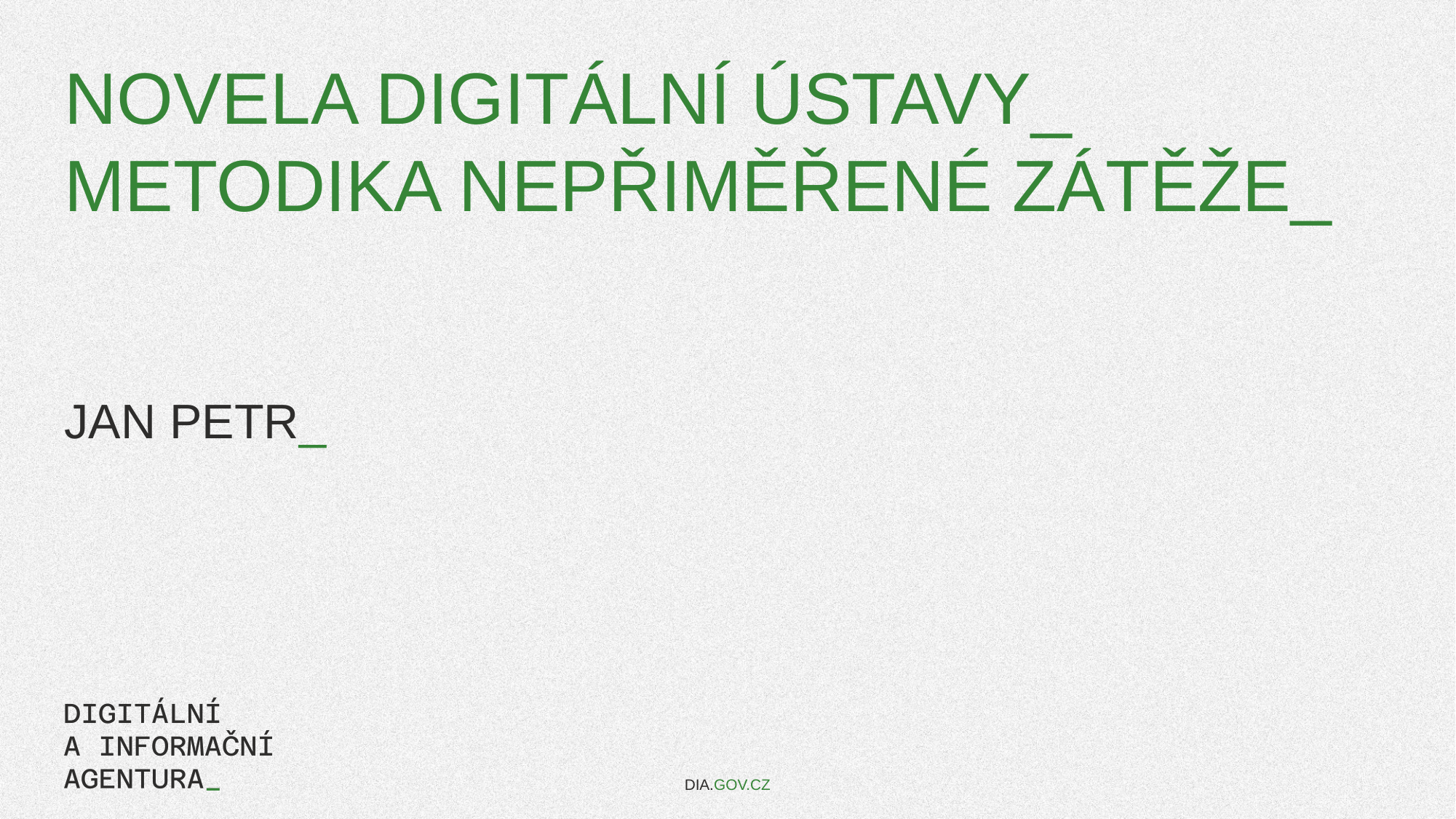

# Novela Digitální ústavy_ Metodika nepřiměřené zátěže_
JAN pETR_
DIA.GOV.CZ